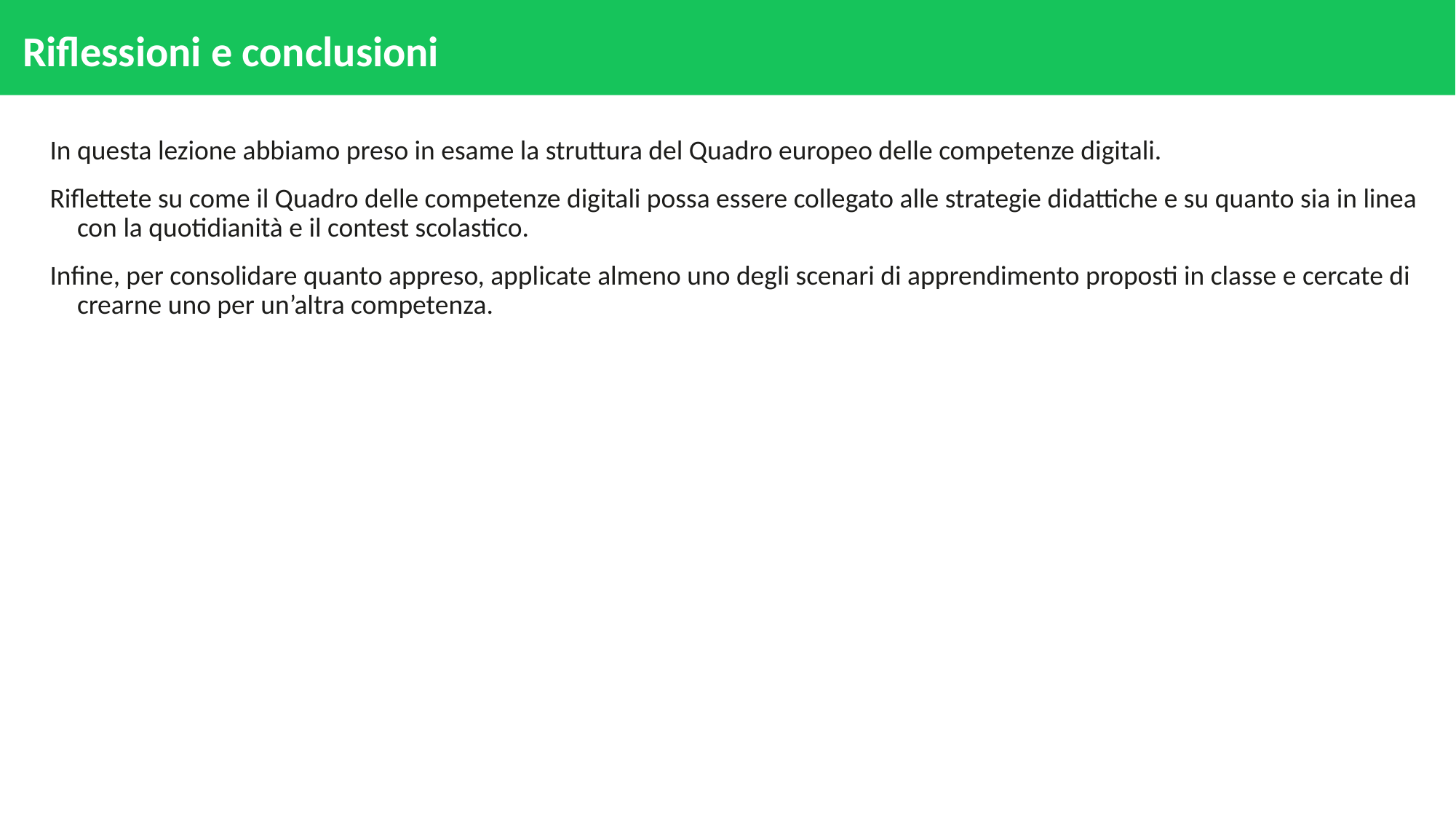

# Riflessioni e conclusioni
In questa lezione abbiamo preso in esame la struttura del Quadro europeo delle competenze digitali.
Riflettete su come il Quadro delle competenze digitali possa essere collegato alle strategie didattiche e su quanto sia in linea con la quotidianità e il contest scolastico.
Infine, per consolidare quanto appreso, applicate almeno uno degli scenari di apprendimento proposti in classe e cercate di crearne uno per un’altra competenza.